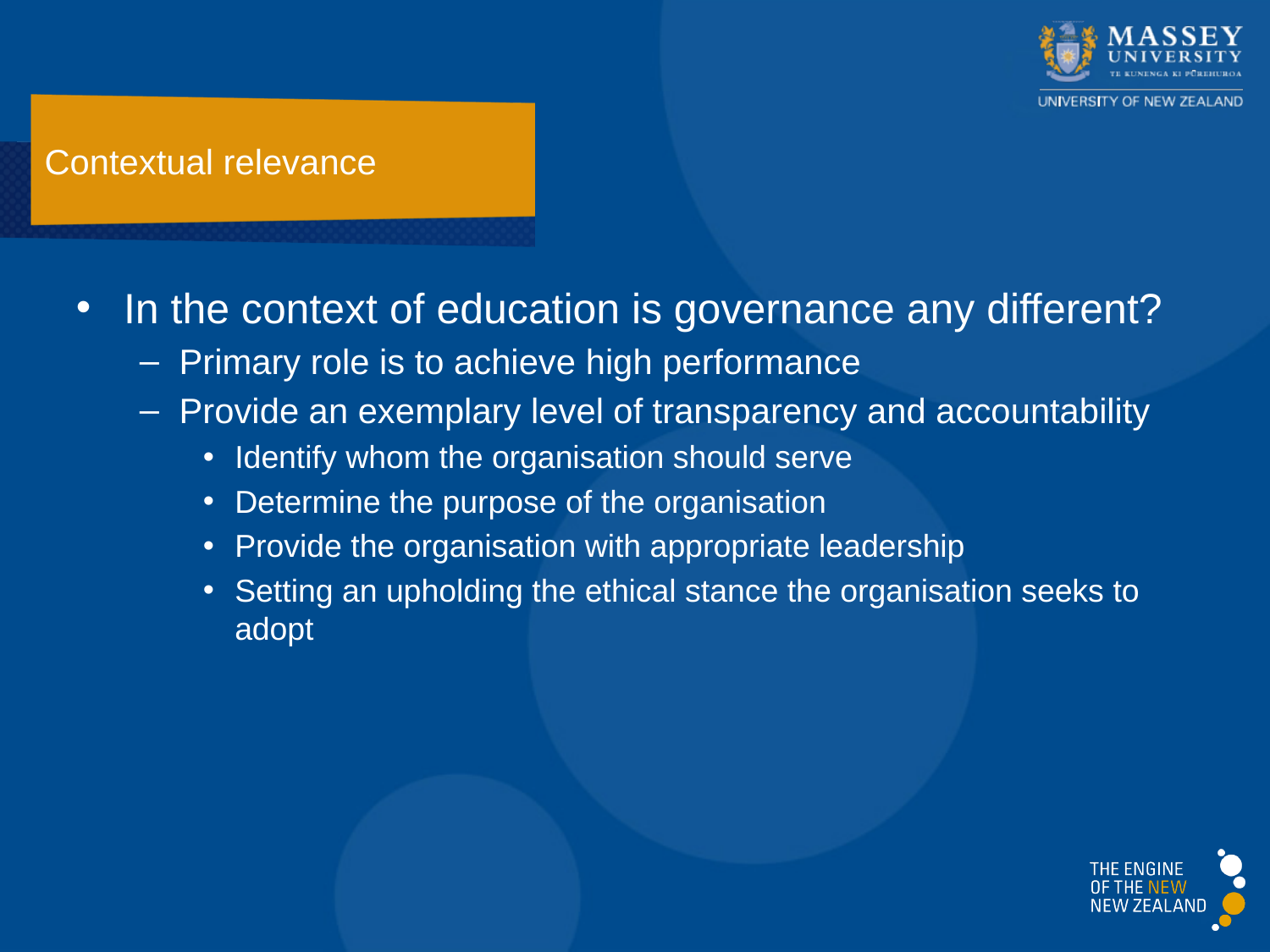

# Contextual relevance
In the context of education is governance any different?
Primary role is to achieve high performance
Provide an exemplary level of transparency and accountability
Identify whom the organisation should serve
Determine the purpose of the organisation
Provide the organisation with appropriate leadership
Setting an upholding the ethical stance the organisation seeks to adopt